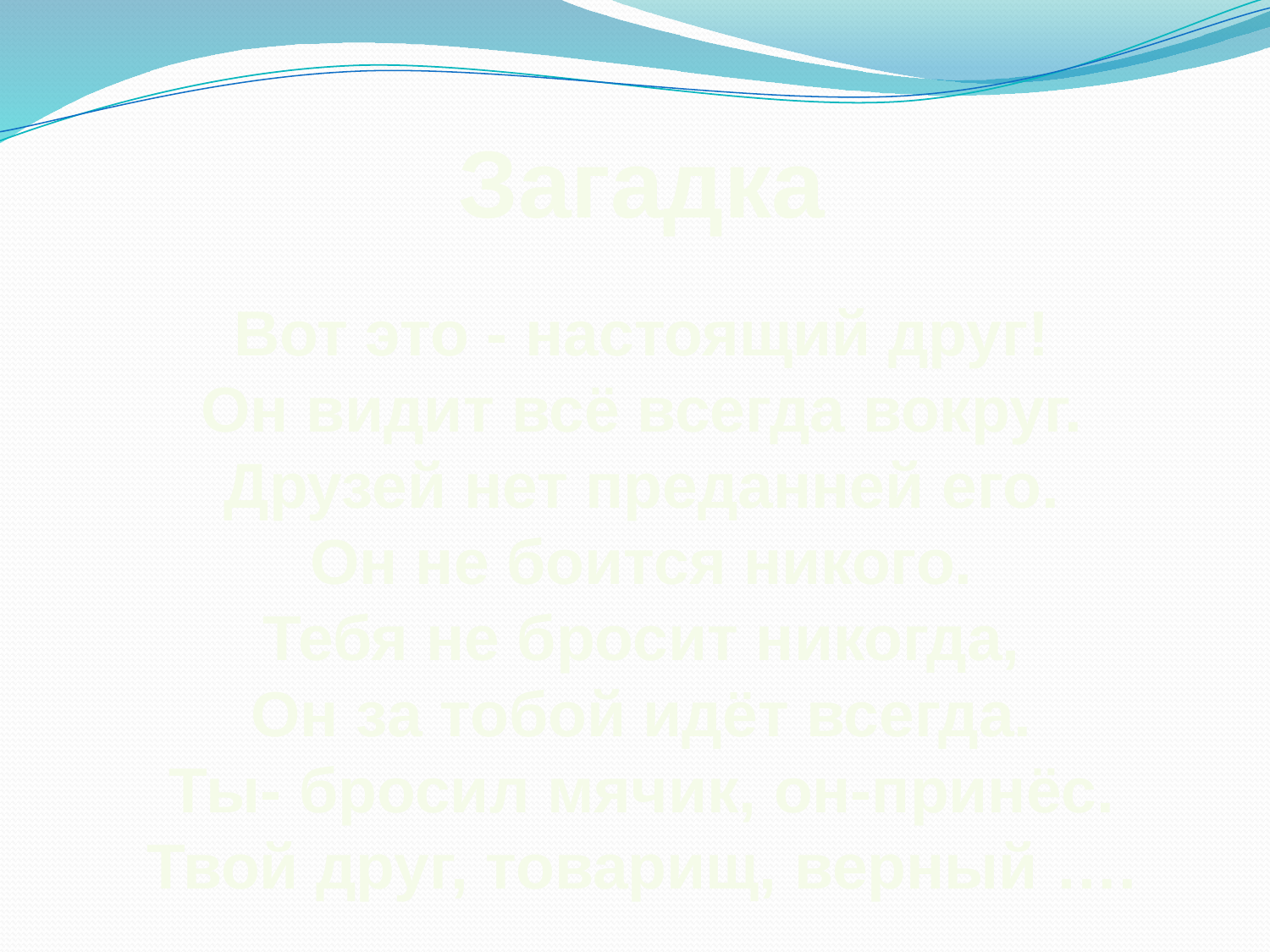

Загадка
Вот это - настоящий друг!
Он видит всё всегда вокруг.
Друзей нет преданней его.
Он не боится никого.
Тебя не бросит никогда,
Он за тобой идёт всегда.
Ты- бросил мячик, он-принёс.
Твой друг, товарищ, верный ….